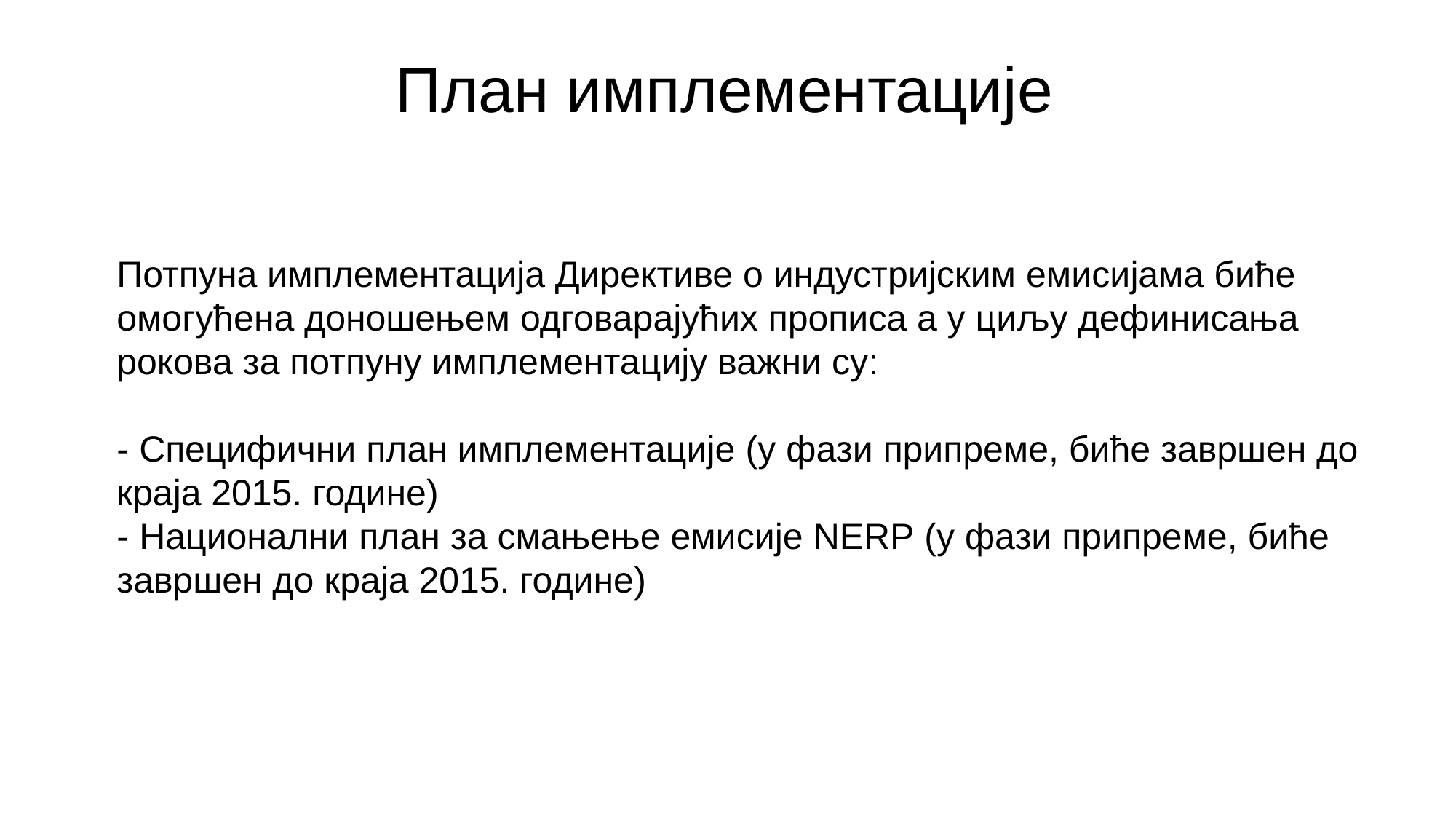

План имплементације
# Потпуна имплементација Директиве о индустријским емисијама биће омогућена доношењем одговарајућих прописа а у циљу дефинисања рокова за потпуну имплементацију важни су: - Специфични план имплементације (у фази припреме, биће завршен до краја 2015. године) - Национални план за смањење емисије NERP (у фази припреме, биће завршен до краја 2015. године)